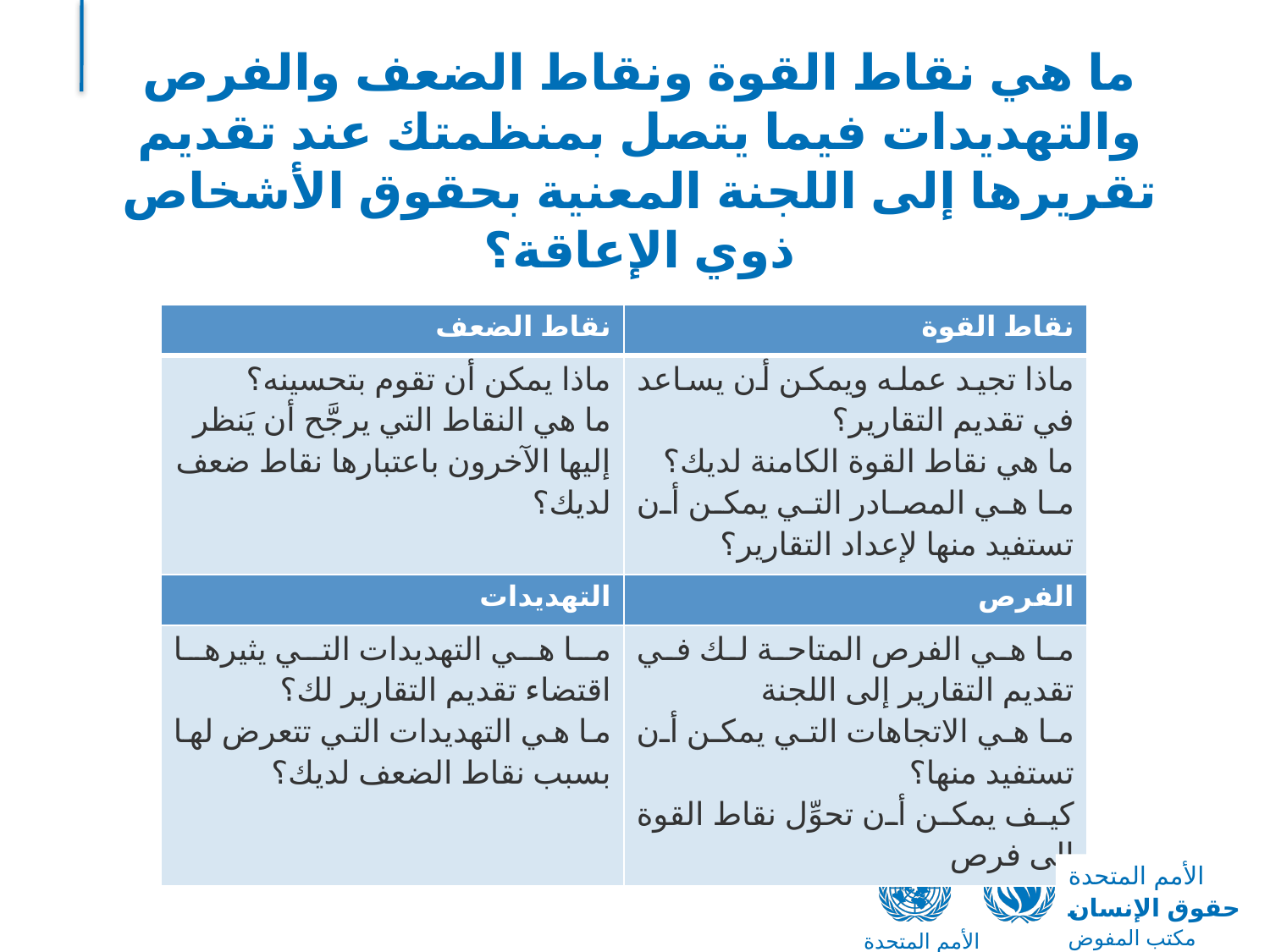

# ما هي نقاط القوة ونقاط الضعف والفرص والتهديدات فيما يتصل بمنظمتك عند تقديم تقريرها إلى اللجنة المعنية بحقوق الأشخاص ذوي الإعاقة؟

| نقاط الضعف | نقاط القوة |
| --- | --- |
| ماذا يمكن أن تقوم بتحسينه؟ ما هي النقاط التي يرجَّح أن يَنظر إليها الآخرون باعتبارها نقاط ضعف لديك؟ | ماذا تجيد عمله ويمكن أن يساعد في تقديم التقارير؟ ما هي نقاط القوة الكامنة لديك؟ ما هي المصادر التي يمكن أن تستفيد منها لإعداد التقارير؟ |
| التهديدات | الفرص |
| ما هي التهديدات التي يثيرها اقتضاء تقديم التقارير لك؟ ما هي التهديدات التي تتعرض لها بسبب نقاط الضعف لديك؟ | ما هي الفرص المتاحة لك في تقديم التقارير إلى اللجنة ما هي الاتجاهات التي يمكن أن تستفيد منها؟ كيف يمكن أن تحوِّل نقاط القوة إلى فرص |
الأمم المتحدة
حقوق الإنسان
مكتب المفوض السامي
الأمم المتحدة